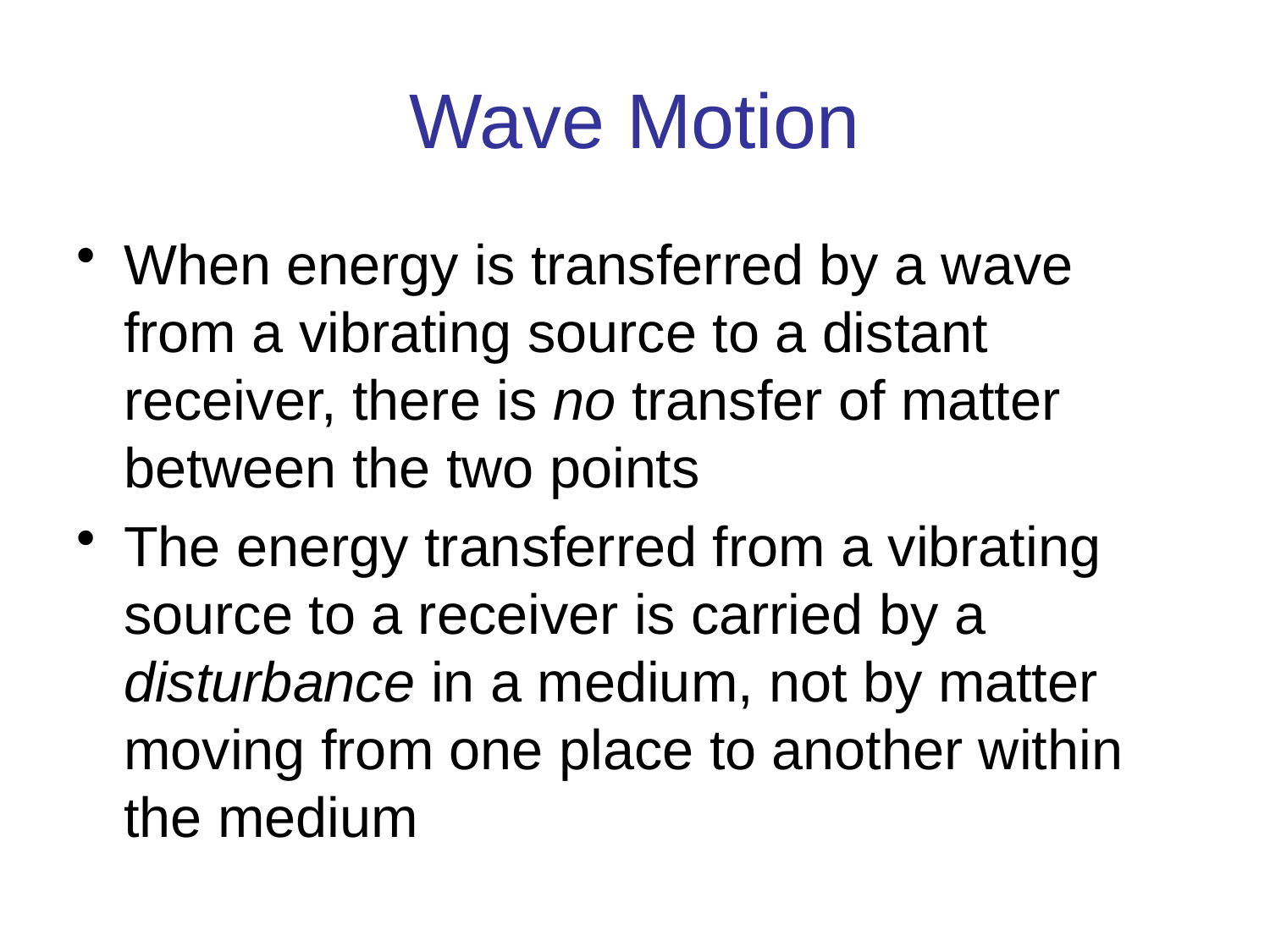

# Wave Motion
When energy is transferred by a wave from a vibrating source to a distant receiver, there is no transfer of matter between the two points
The energy transferred from a vibrating source to a receiver is carried by a disturbance in a medium, not by matter moving from one place to another within the medium